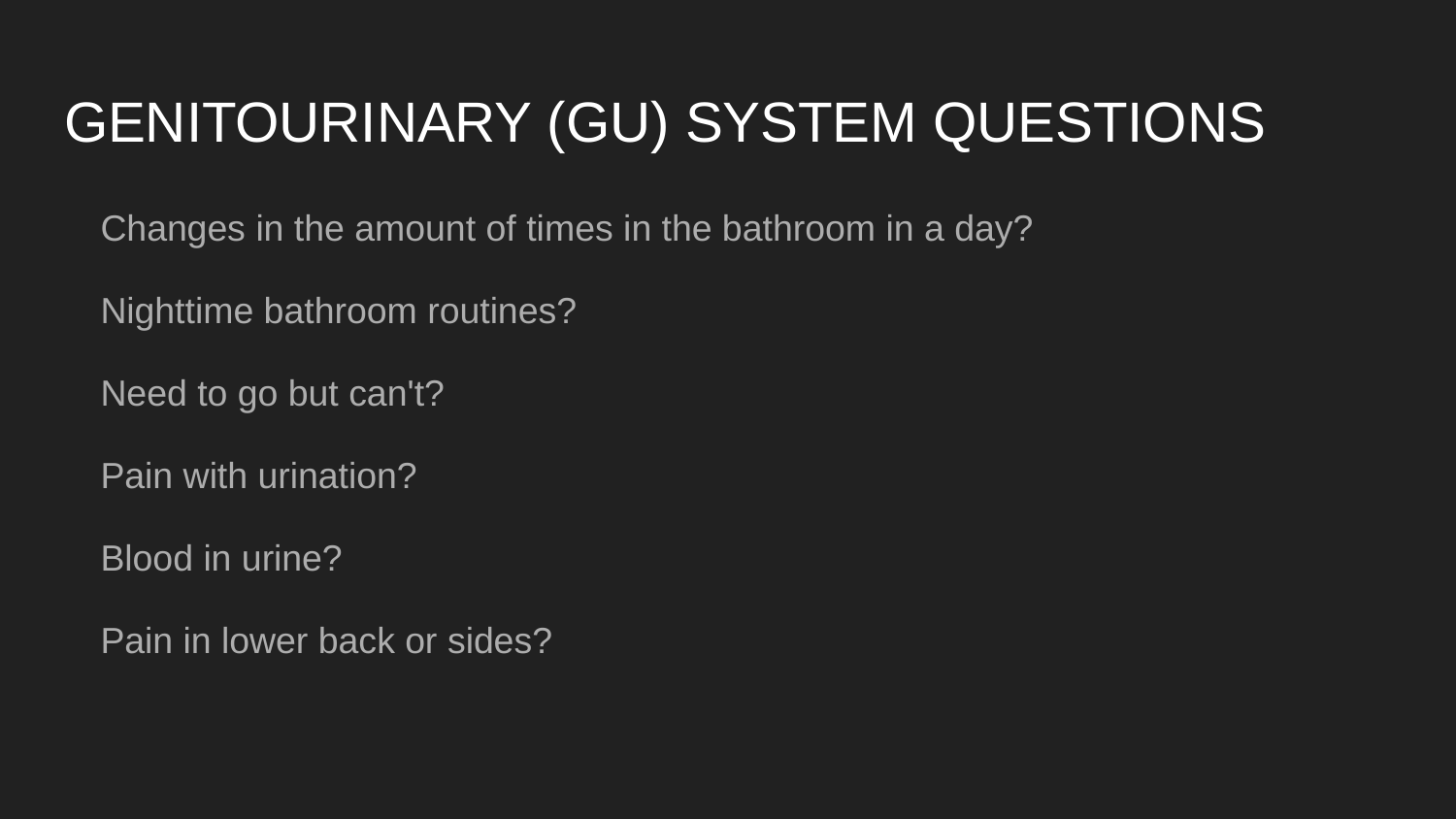

# GENITOURINARY (GU) SYSTEM QUESTIONS
Changes in the amount of times in the bathroom in a day?
Nighttime bathroom routines?
Need to go but can't?
Pain with urination?
Blood in urine?
Pain in lower back or sides?